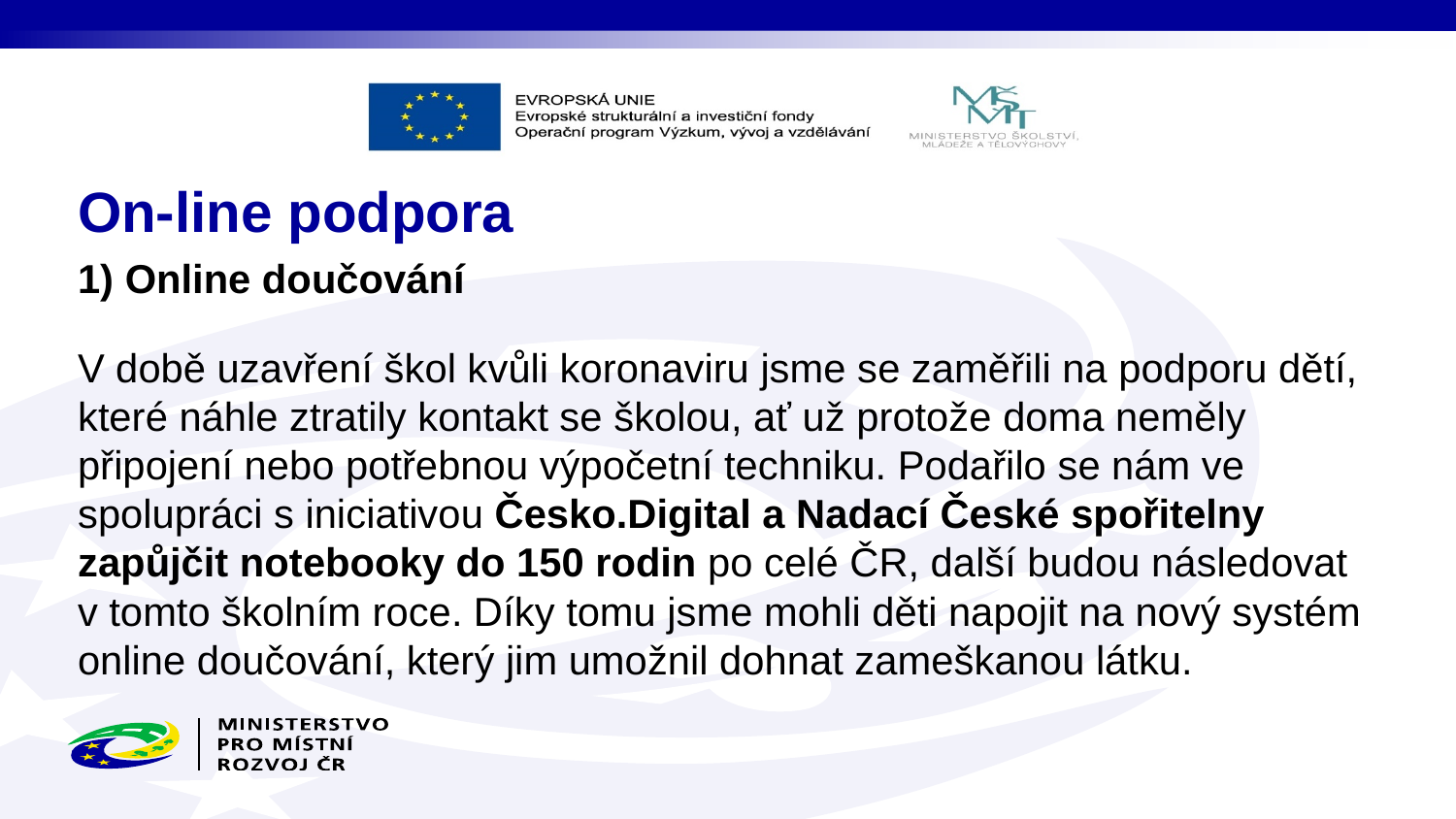

# On-line podpora
1) Online doučování
V době uzavření škol kvůli koronaviru jsme se zaměřili na podporu dětí, které náhle ztratily kontakt se školou, ať už protože doma neměly připojení nebo potřebnou výpočetní techniku. Podařilo se nám ve spolupráci s iniciativou Česko.Digital a Nadací České spořitelny zapůjčit notebooky do 150 rodin po celé ČR, další budou následovat v tomto školním roce. Díky tomu jsme mohli děti napojit na nový systém online doučování, který jim umožnil dohnat zameškanou látku.